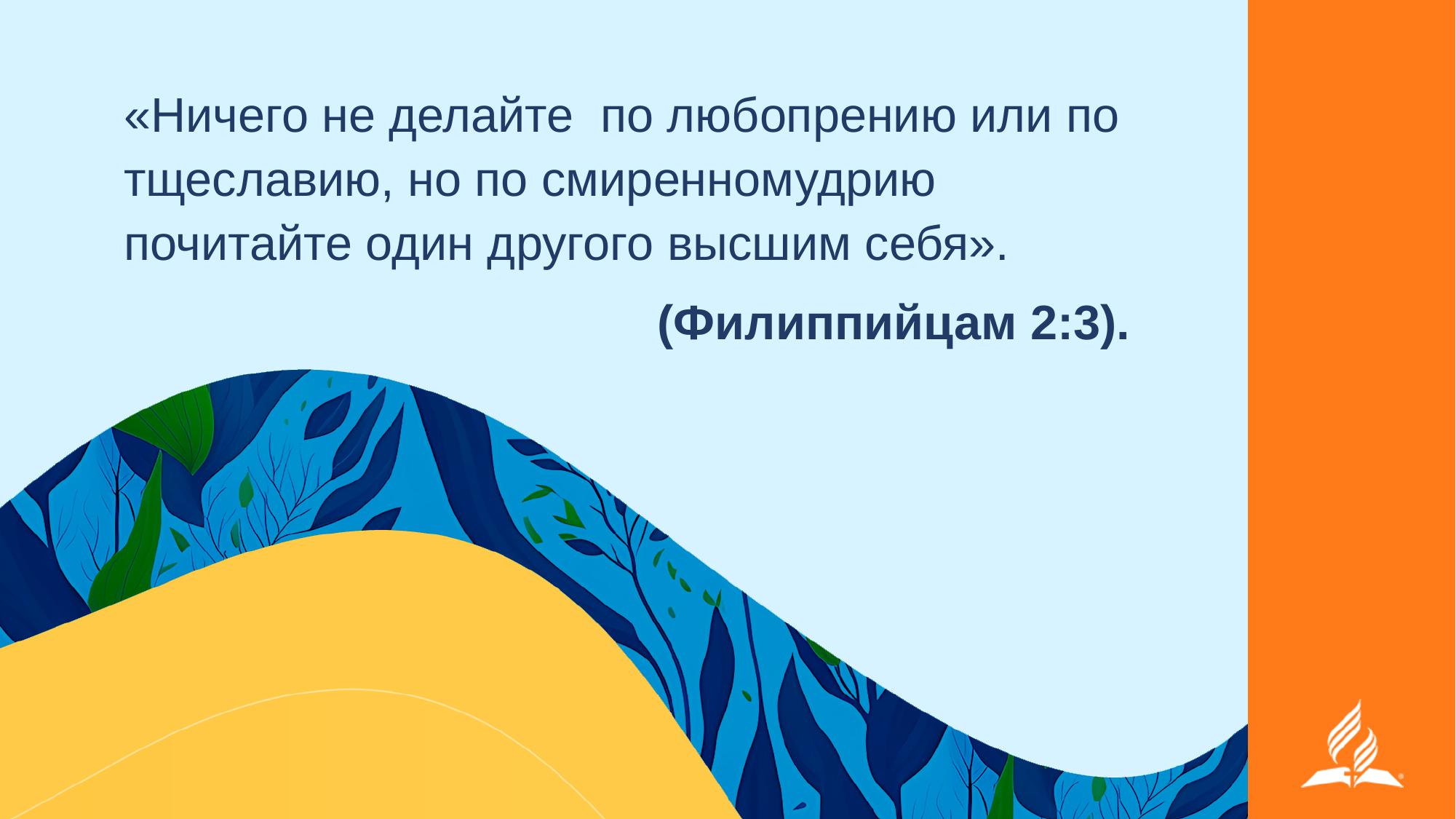

«Ничего не делайте  по любопрению или по тщеславию, но по смиренномудрию почитайте один другого высшим себя».
(Филиппийцам 2:3).